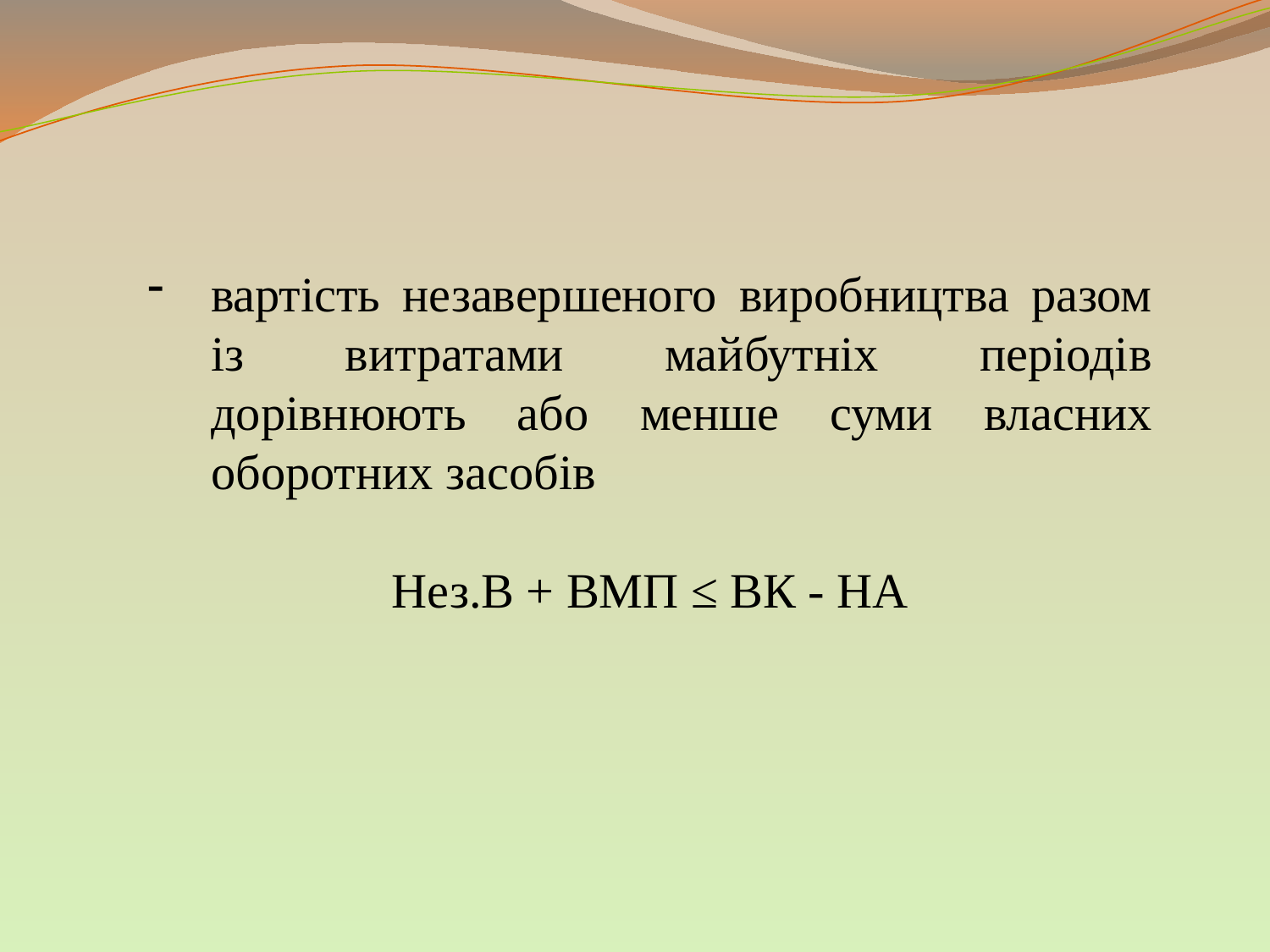

вартість незавершеного виробництва разом із витратами майбутніх періодів дорівнюють або менше суми власних оборотних засобів

Нез.В + ВМП ≤ ВК - НА